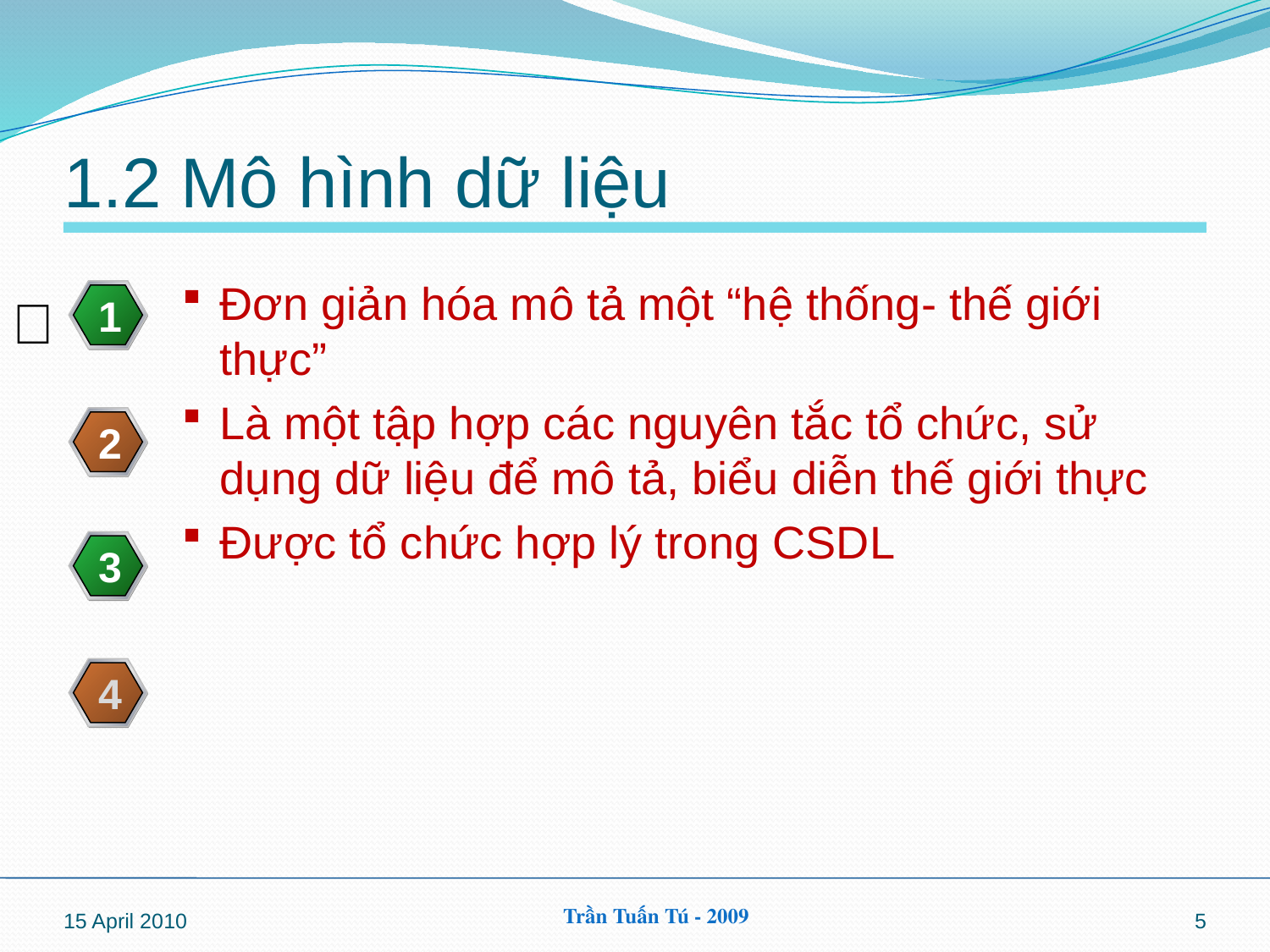

# 1.2 Mô hình dữ liệu
Đơn giản hóa mô tả một “hệ thống- thế giới thực”
Là một tập hợp các nguyên tắc tổ chức, sử dụng dữ liệu để mô tả, biểu diễn thế giới thực
Được tổ chức hợp lý trong CSDL

15 April 2010
Trần Tuấn Tú - 2009
5